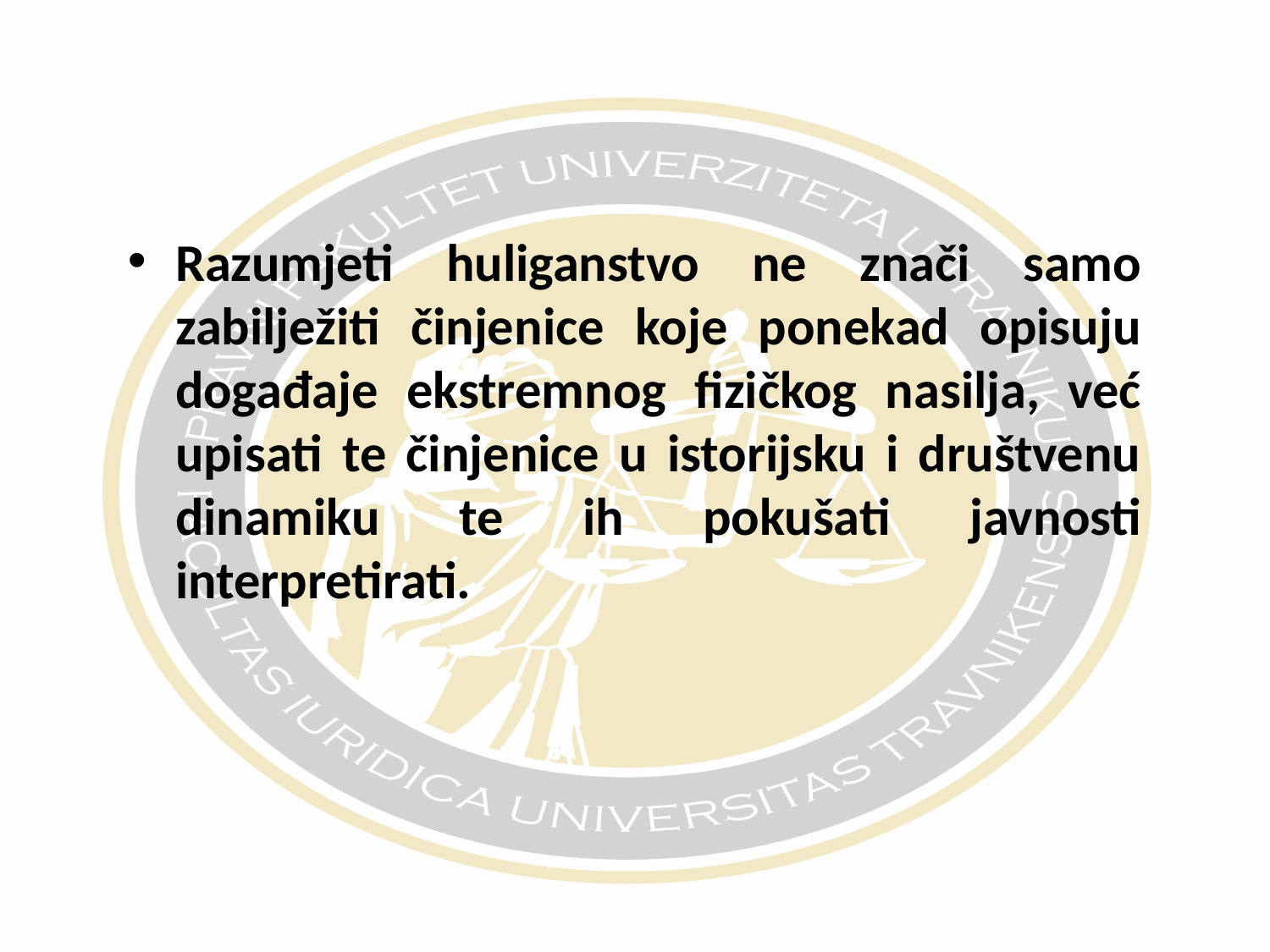

#
Razumjeti huliganstvo ne znači samo zabilježiti činjenice koje ponekad opisuju događaje ekstremnog fizičkog nasilja, već upisati te činjenice u istorijsku i društvenu dinamiku te ih pokušati javnosti interpretirati.